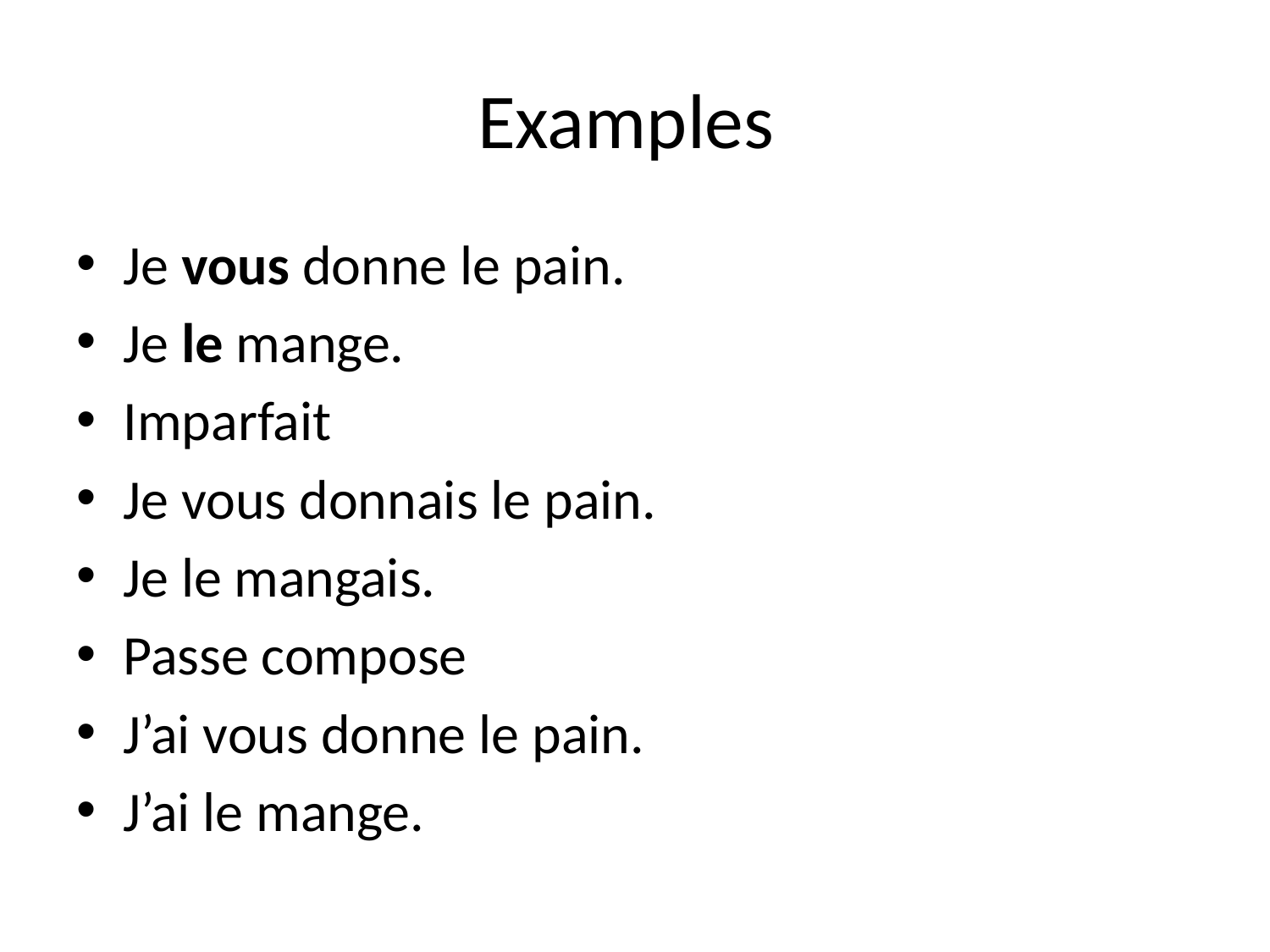

# Examples
Je vous donne le pain.
Je le mange.
Imparfait
Je vous donnais le pain.
Je le mangais.
Passe compose
J’ai vous donne le pain.
J’ai le mange.